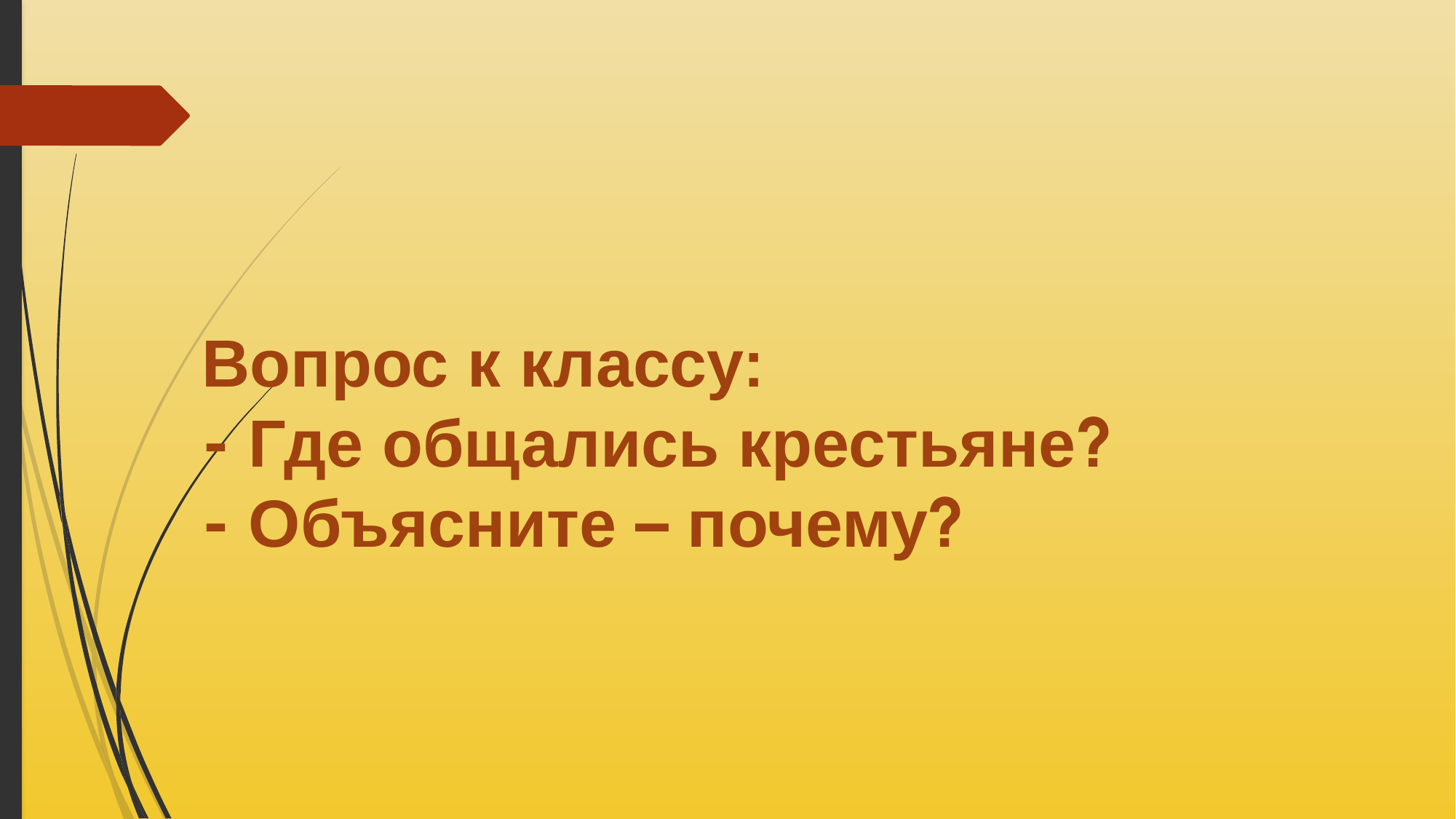

Вопрос к классу:
- Где общались крестьяне?
- Объясните – почему?
#